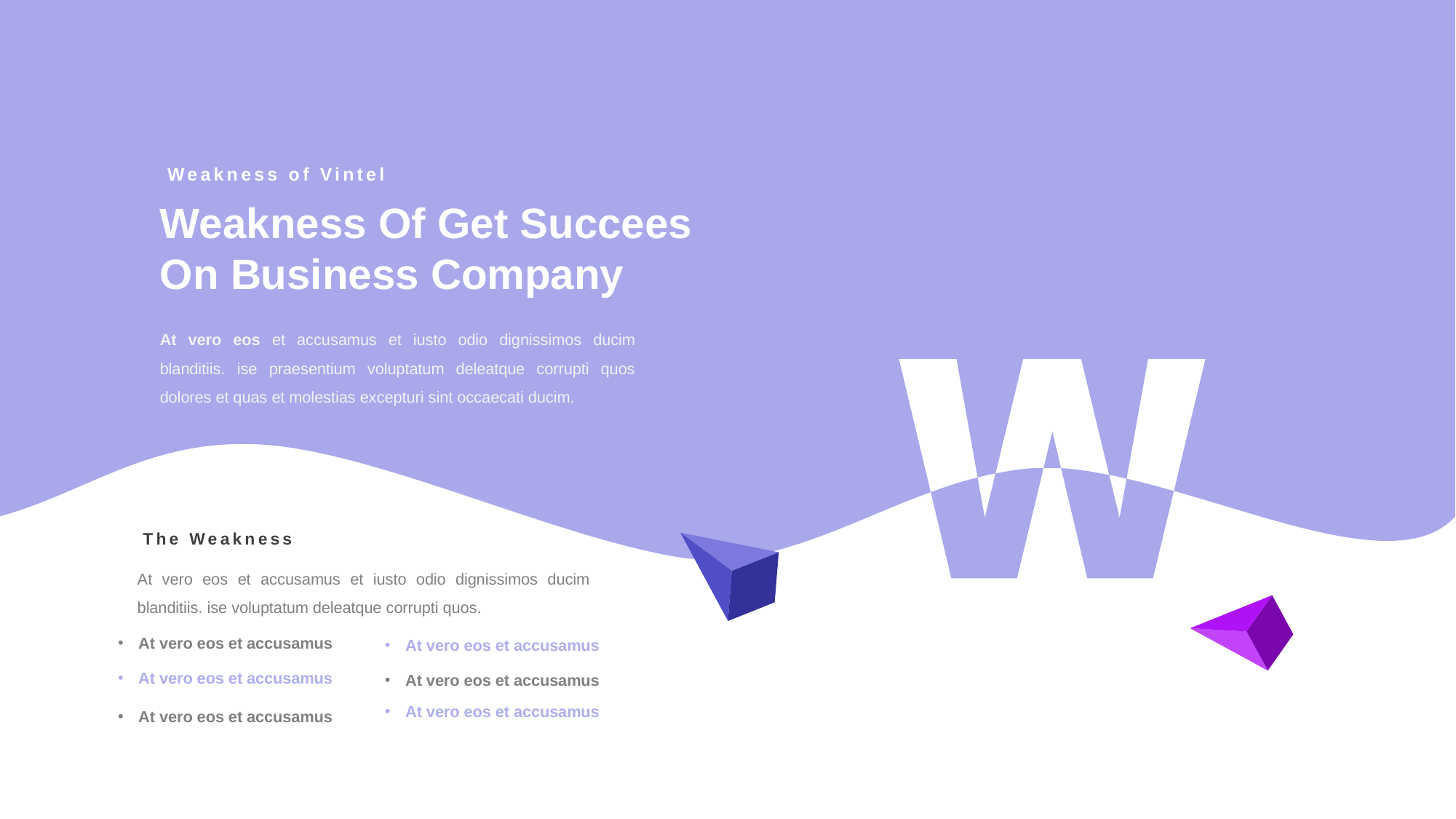

Weakness of Vintel
Weakness Of Get Succees On Business Company
At vero eos et accusamus et iusto odio dignissimos ducim blanditiis. ise praesentium voluptatum deleatque corrupti quos dolores et quas et molestias excepturi sint occaecati ducim.

The Weakness
At vero eos et accusamus et iusto odio dignissimos ducim blanditiis. ise voluptatum deleatque corrupti quos.
At vero eos et accusamus
At vero eos et accusamus
At vero eos et accusamus
At vero eos et accusamus
At vero eos et accusamus
At vero eos et accusamus